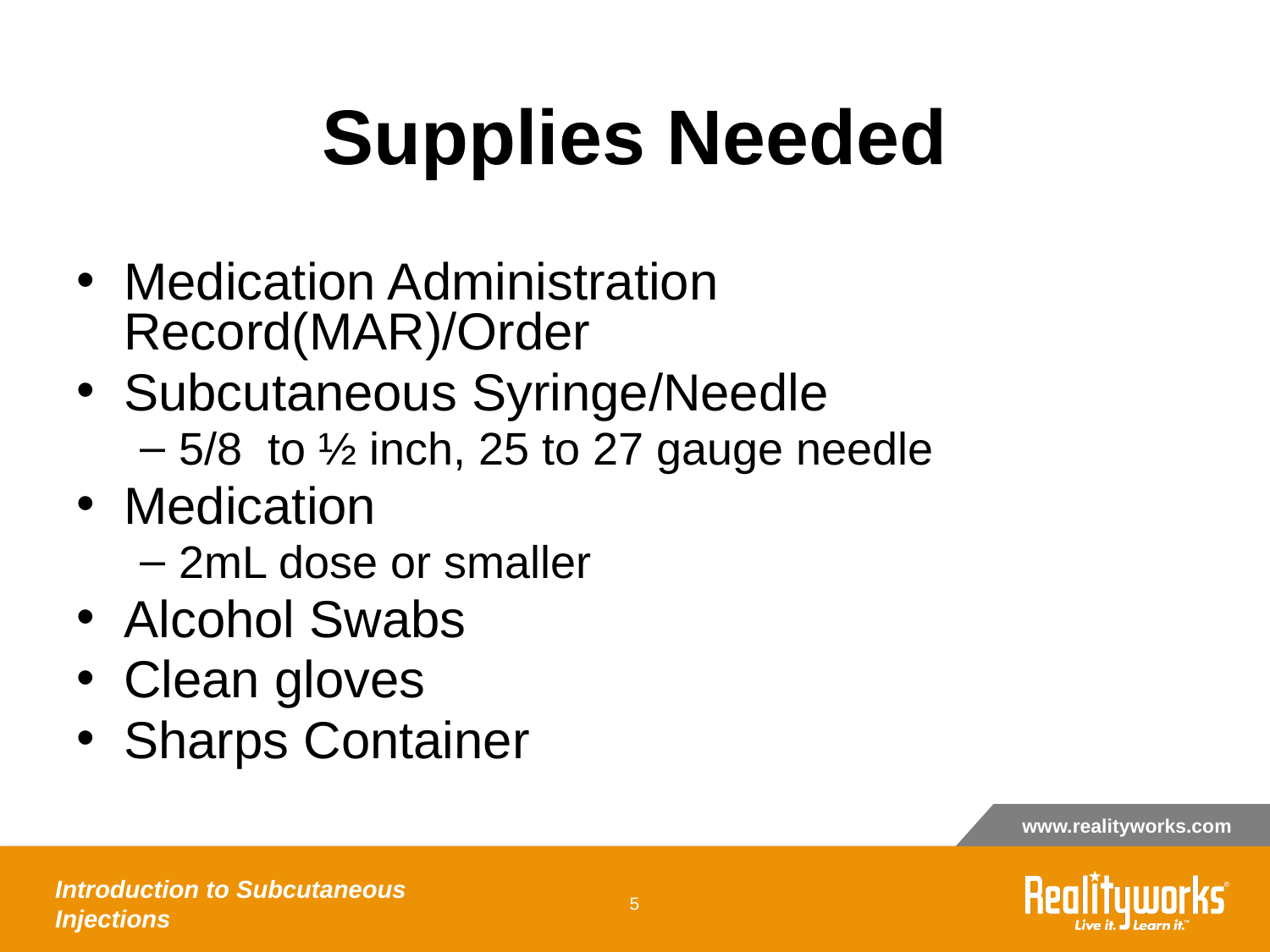

# Supplies Needed
Medication Administration Record(MAR)/Order
Subcutaneous Syringe/Needle
5/8  to ½ inch, 25 to 27 gauge needle
Medication
2mL dose or smaller
Alcohol Swabs
Clean gloves
Sharps Container
Introduction to Subcutaneous Injections
5